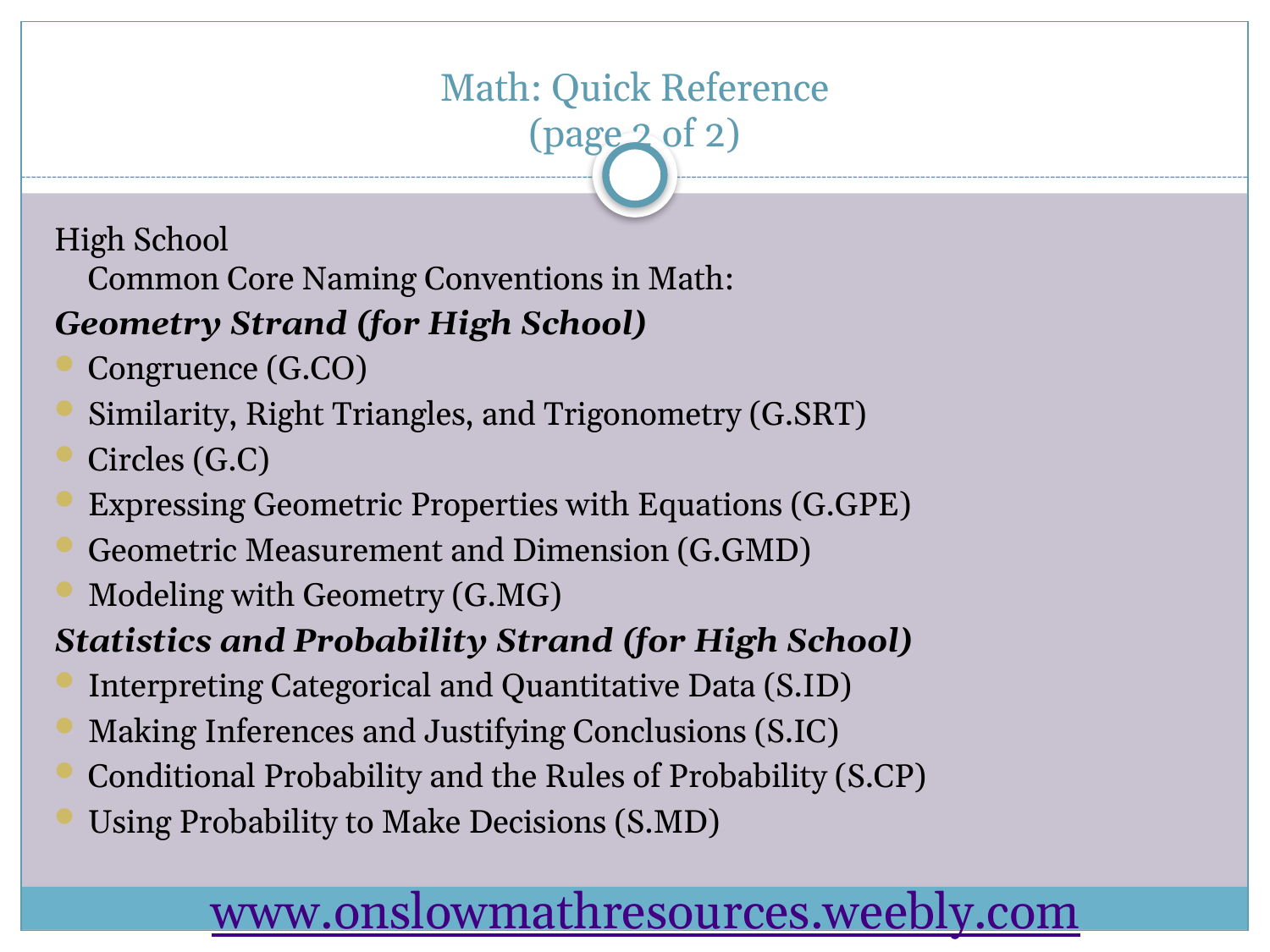

# Math: Quick Reference (page 2 of 2)
High School
Common Core Naming Conventions in Math:
Geometry Strand (for High School)
Congruence (G.CO)
Similarity, Right Triangles, and Trigonometry (G.SRT)
Circles (G.C)
Expressing Geometric Properties with Equations (G.GPE)
Geometric Measurement and Dimension (G.GMD)
Modeling with Geometry (G.MG)
Statistics and Probability Strand (for High School)
Interpreting Categorical and Quantitative Data (S.ID)
Making Inferences and Justifying Conclusions (S.IC)
Conditional Probability and the Rules of Probability (S.CP)
Using Probability to Make Decisions (S.MD)

www.onslowmathresources.weebly.com